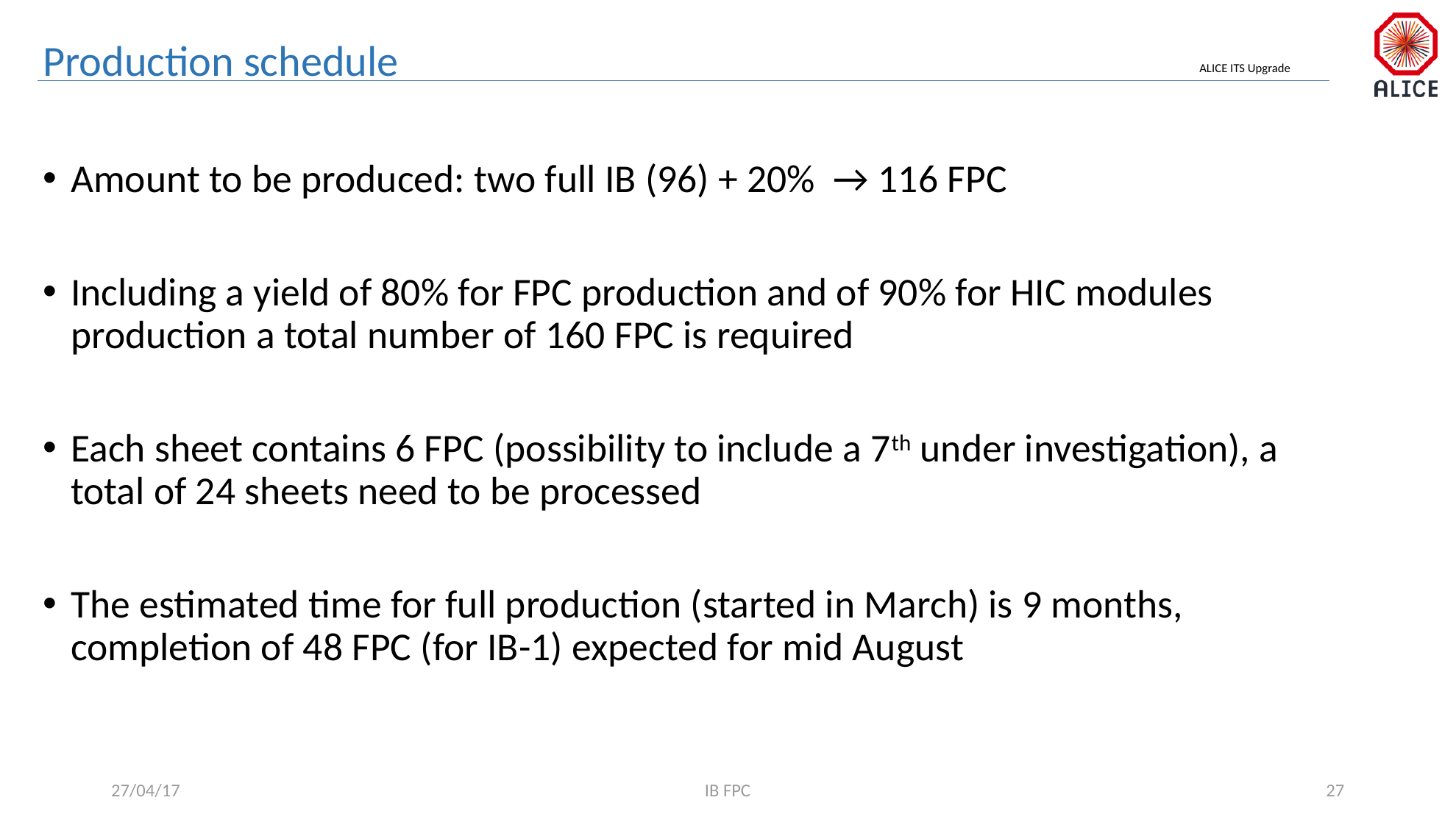

# Production schedule
Amount to be produced: two full IB (96) + 20%  → 116 FPC

Including a yield of 80% for FPC production and of 90% for HIC modules production a total number of 160 FPC is required

Each sheet contains 6 FPC (possibility to include a 7th under investigation), a total of 24 sheets need to be processed

The estimated time for full production (started in March) is 9 months, completion of 48 FPC (for IB-1) expected for mid August
27/04/17
IB FPC
27